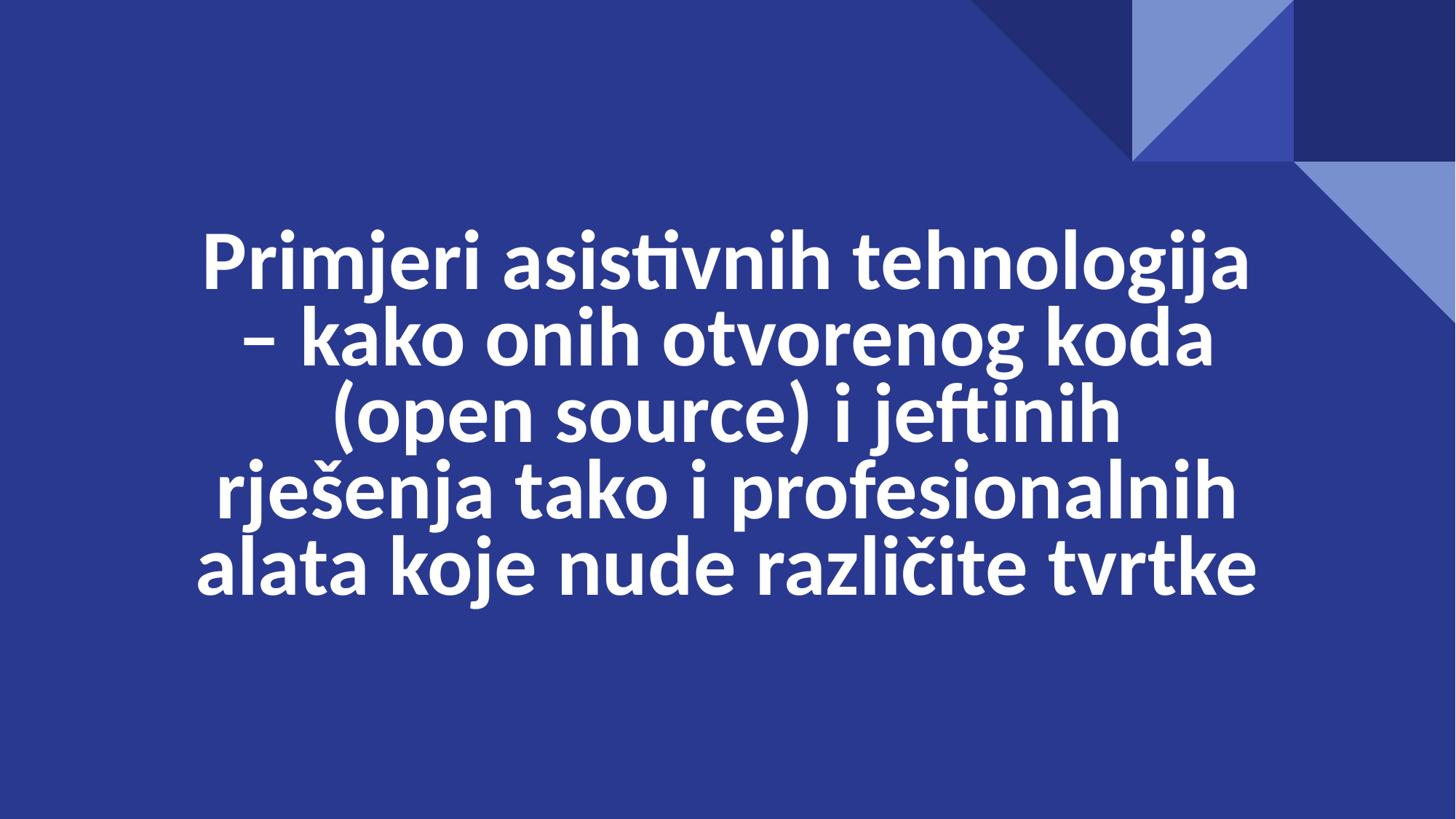

# Primjeri asistivnih tehnologija – kako onih otvorenog koda (open source) i jeftinih rješenja tako i profesionalnih alata koje nude različite tvrtke